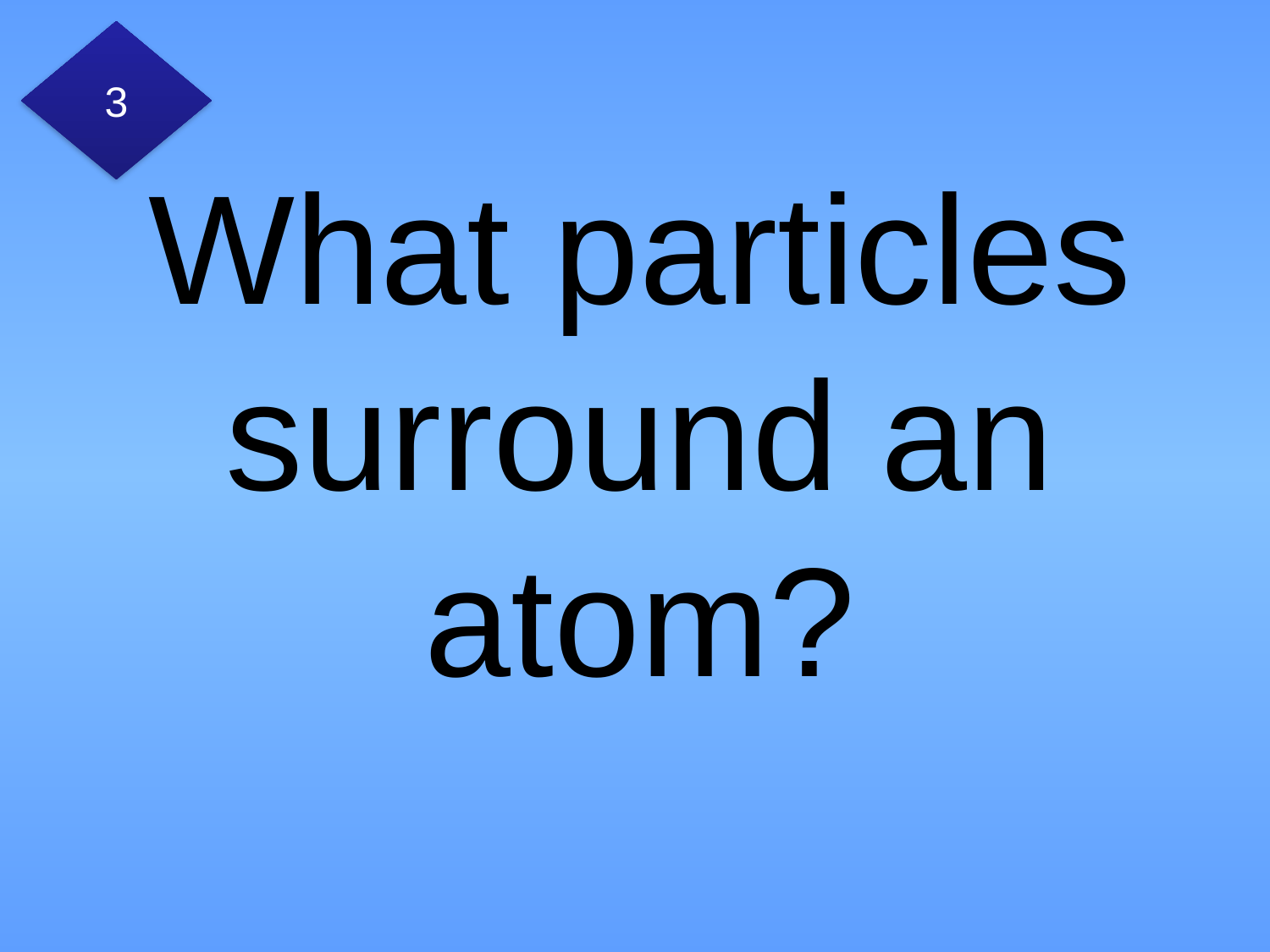

3
# What particles surround an atom?